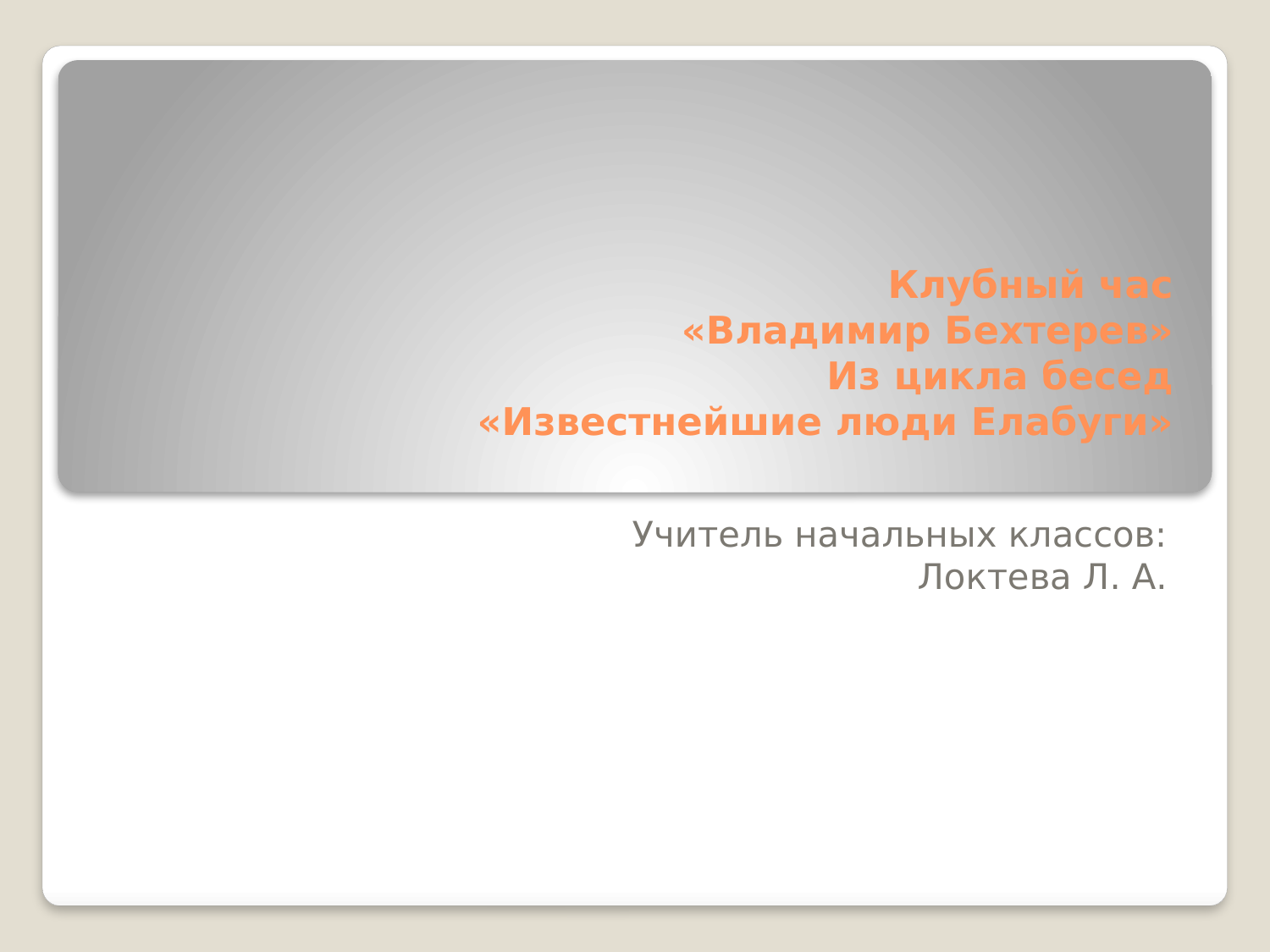

# Клубный час «Владимир Бехтерев» Из цикла бесед «Известнейшие люди Елабуги»
Учитель начальных классов:
Локтева Л. А.